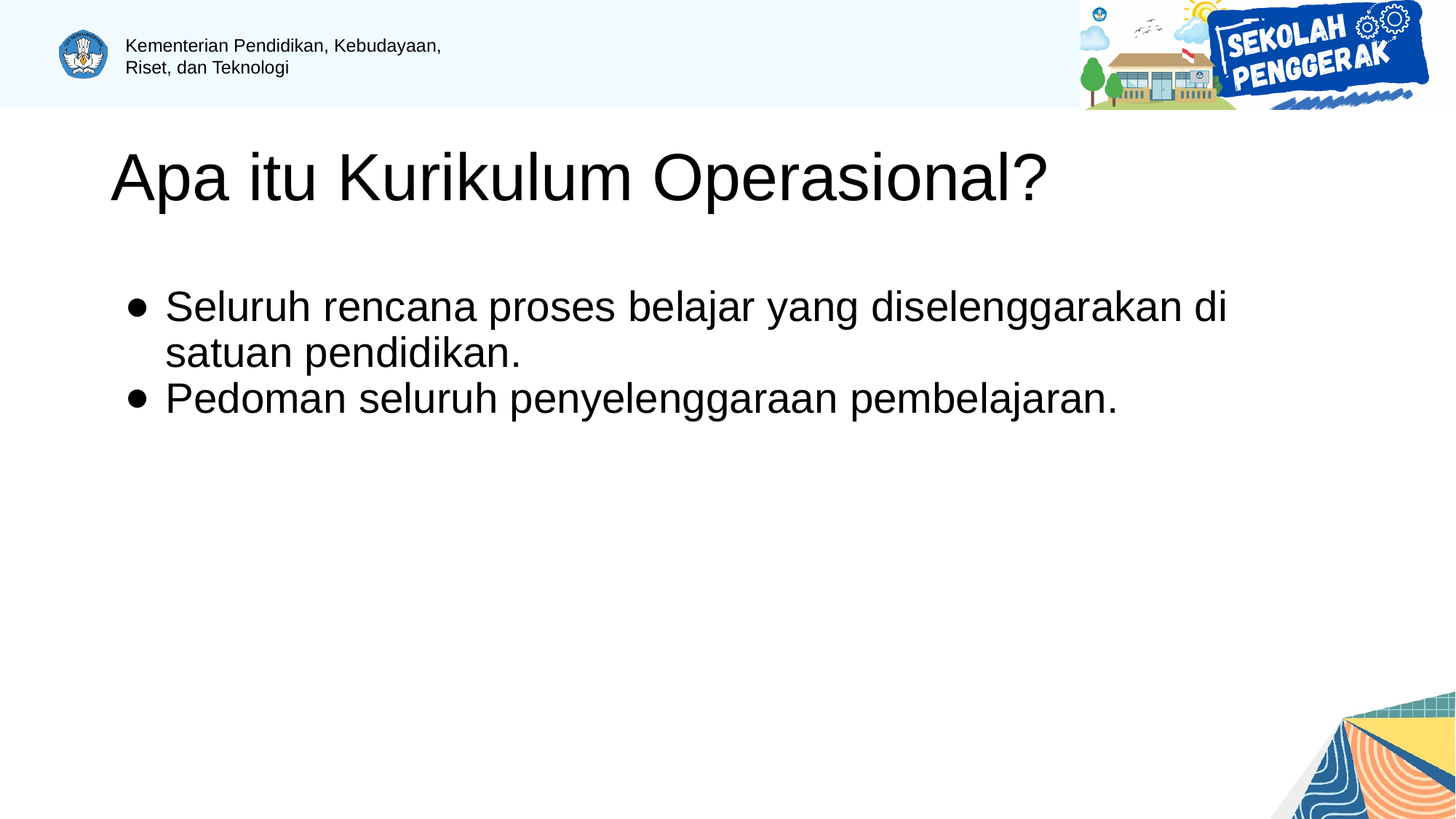

# Apa itu Kurikulum Operasional?
Seluruh rencana proses belajar yang diselenggarakan di satuan pendidikan.
Pedoman seluruh penyelenggaraan pembelajaran.